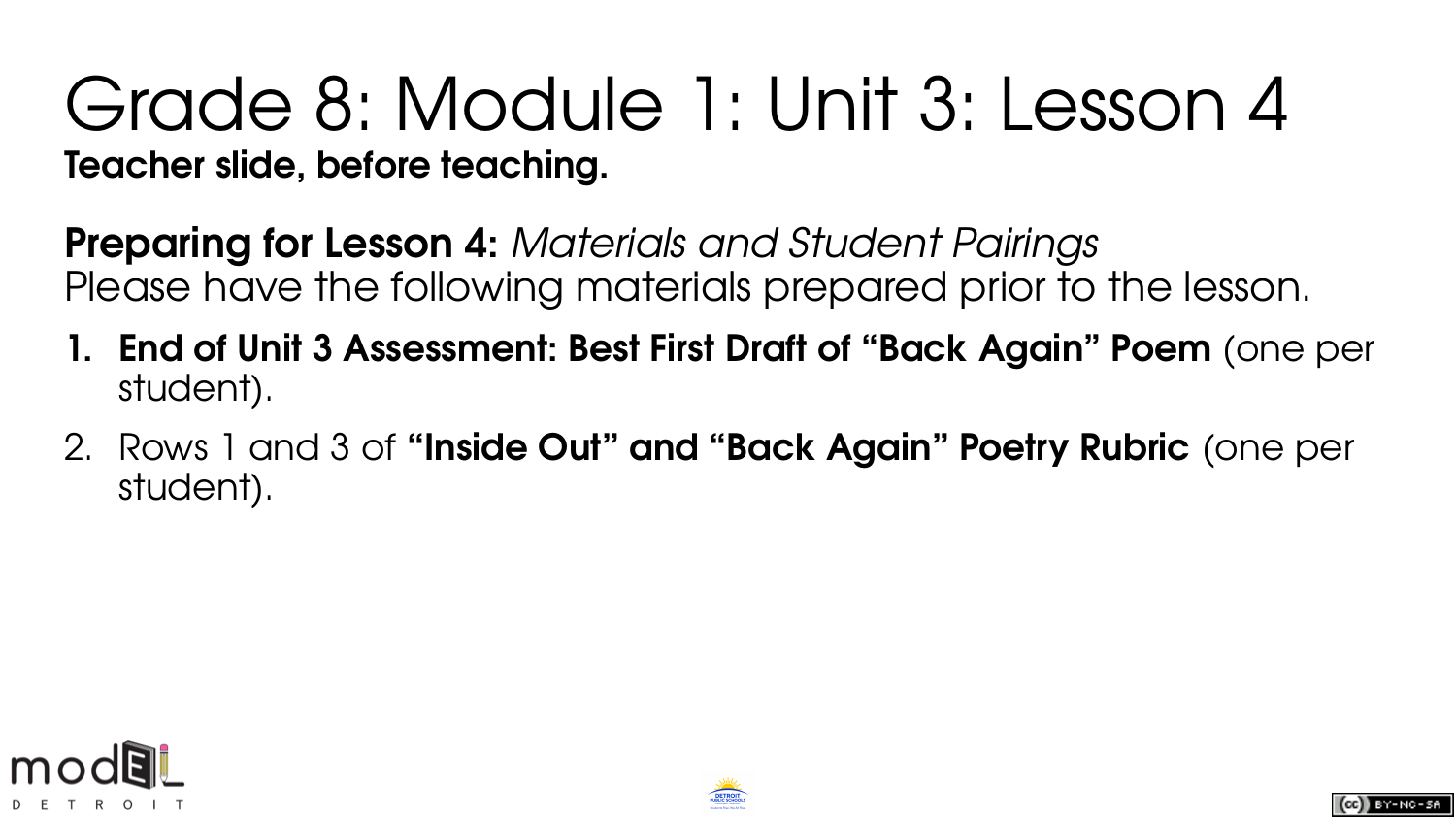

# Grade 8: Module 1: Unit 3: Lesson 4 Teacher slide, before teaching.
Preparing for Lesson 4: Materials and Student Pairings
Please have the following materials prepared prior to the lesson.
End of Unit 3 Assessment: Best First Draft of “Back Again” Poem (one per student).
Rows 1 and 3 of “Inside Out” and “Back Again” Poetry Rubric (one per student).